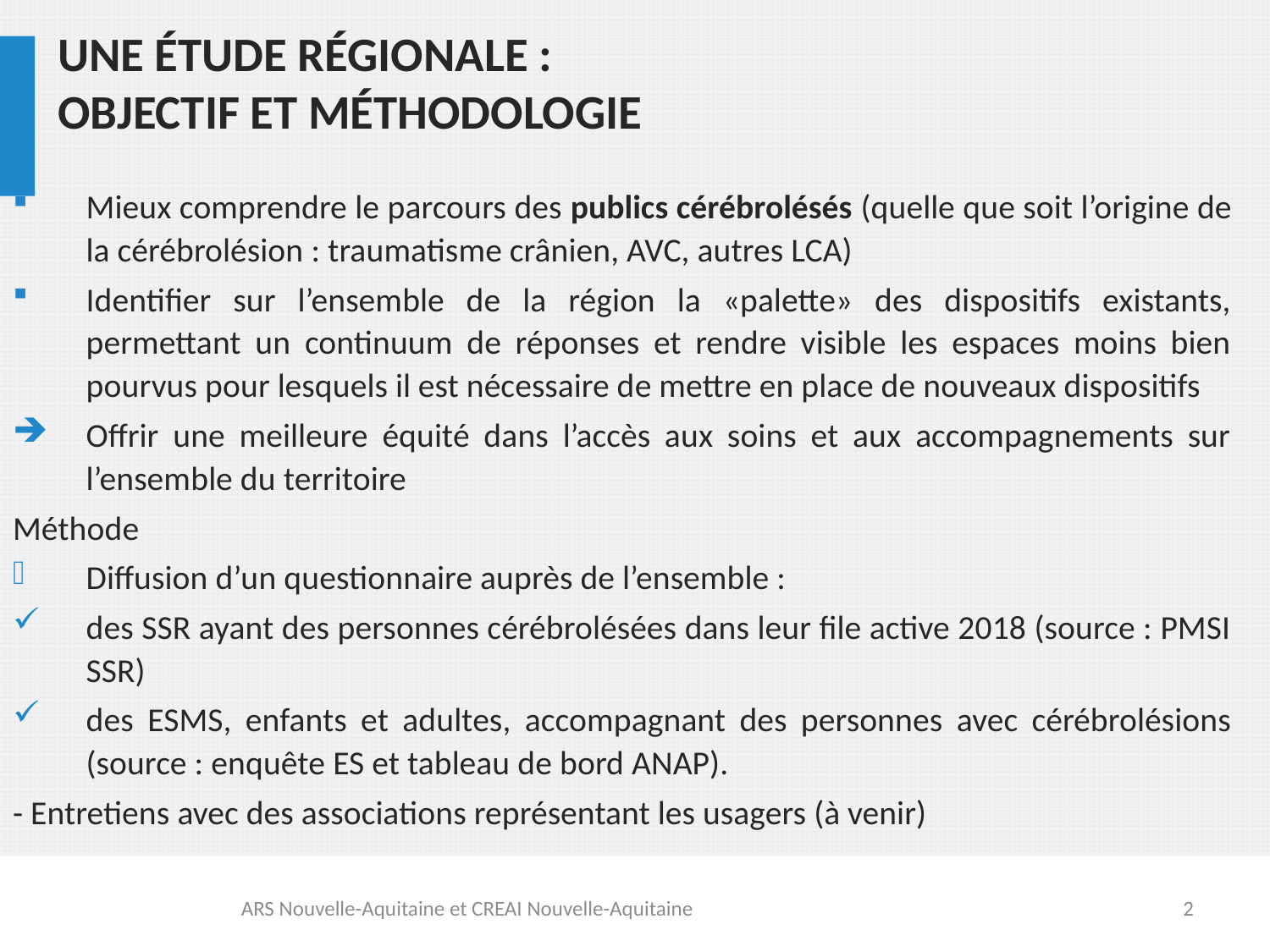

# Une étude régionale : objectif et méthodologie
Mieux comprendre le parcours des publics cérébrolésés (quelle que soit l’origine de la cérébrolésion : traumatisme crânien, AVC, autres LCA)
Identifier sur l’ensemble de la région la «palette» des dispositifs existants, permettant un continuum de réponses et rendre visible les espaces moins bien pourvus pour lesquels il est nécessaire de mettre en place de nouveaux dispositifs
Offrir une meilleure équité dans l’accès aux soins et aux accompagnements sur l’ensemble du territoire
Méthode
Diffusion d’un questionnaire auprès de l’ensemble :
des SSR ayant des personnes cérébrolésées dans leur file active 2018 (source : PMSI SSR)
des ESMS, enfants et adultes, accompagnant des personnes avec cérébrolésions (source : enquête ES et tableau de bord ANAP).
- Entretiens avec des associations représentant les usagers (à venir)

ARS Nouvelle-Aquitaine et CREAI Nouvelle-Aquitaine
2